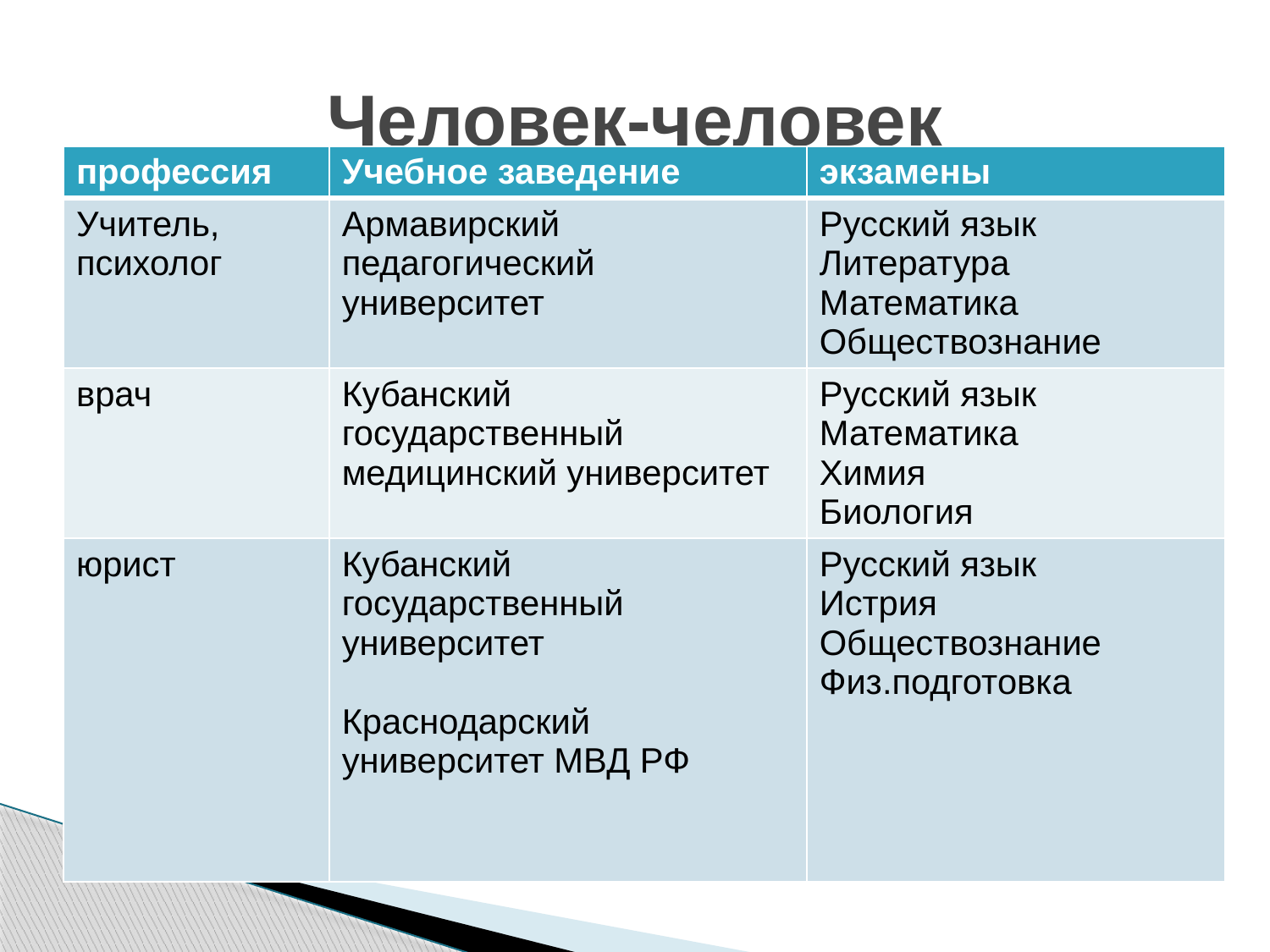

# Человек-человек
| профессия | Учебное заведение | экзамены |
| --- | --- | --- |
| Учитель, психолог | Армавирский педагогический университет | Русский язык Литература Математика Обществознание |
| врач | Кубанский государственный медицинский университет | Русский язык Математика Химия Биология |
| юрист | Кубанский государственный университет Краснодарский университет МВД РФ | Русский язык Истрия Обществознание Физ.подготовка |